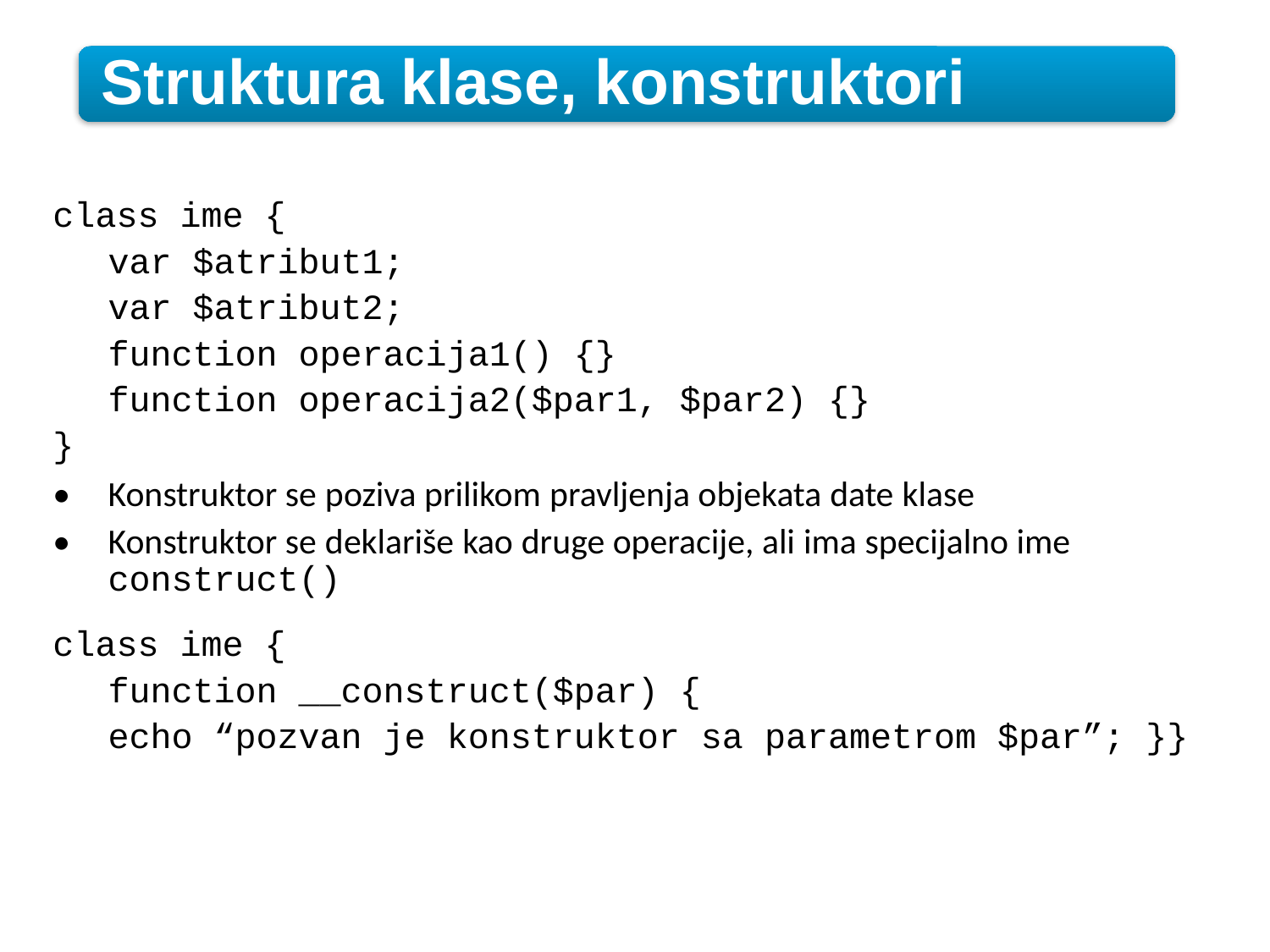

Struktura klase, konstruktori
class ime {
var $atribut1;
var $atribut2;
function operacija1() {}
function operacija2($par1, $par2) {}
}
• Konstruktor se poziva prilikom pravljenja objekata date klase
• Konstruktor se deklariše kao druge operacije, ali ima specijalno ime
construct()
class ime {
function __construct($par) {
echo “pozvan je konstruktor sa parametrom $par”; }}
9